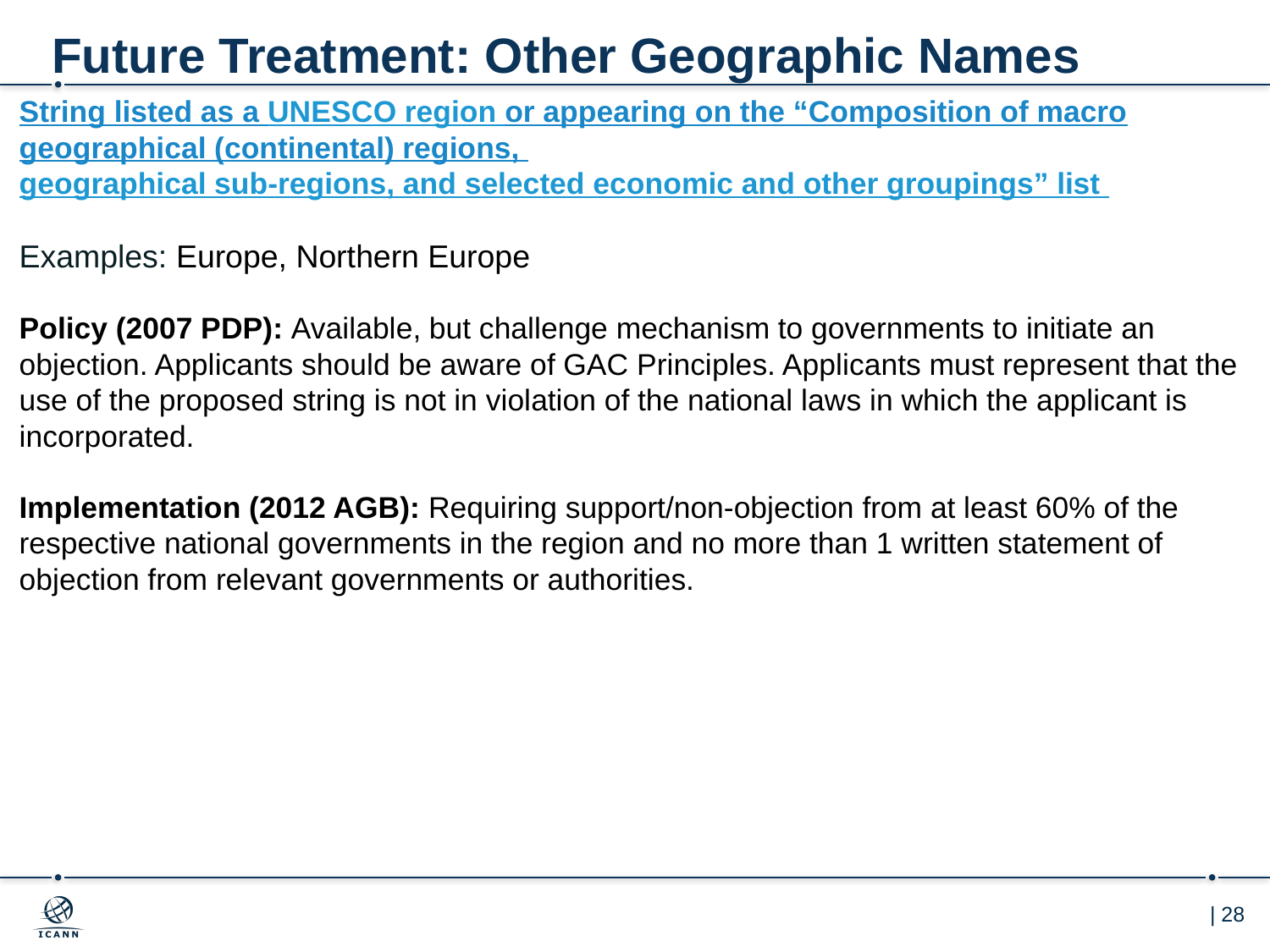

# Future Treatment: Other Geographic Names
String listed as a UNESCO region or appearing on the “Composition of macro geographical (continental) regions, geographical sub-regions, and selected economic and other groupings” list
Examples: Europe, Northern Europe
Policy (2007 PDP): Available, but challenge mechanism to governments to initiate an objection. Applicants should be aware of GAC Principles. Applicants must represent that the use of the proposed string is not in violation of the national laws in which the applicant is incorporated.
Implementation (2012 AGB): Requiring support/non-objection from at least 60% of the respective national governments in the region and no more than 1 written statement of objection from relevant governments or authorities.